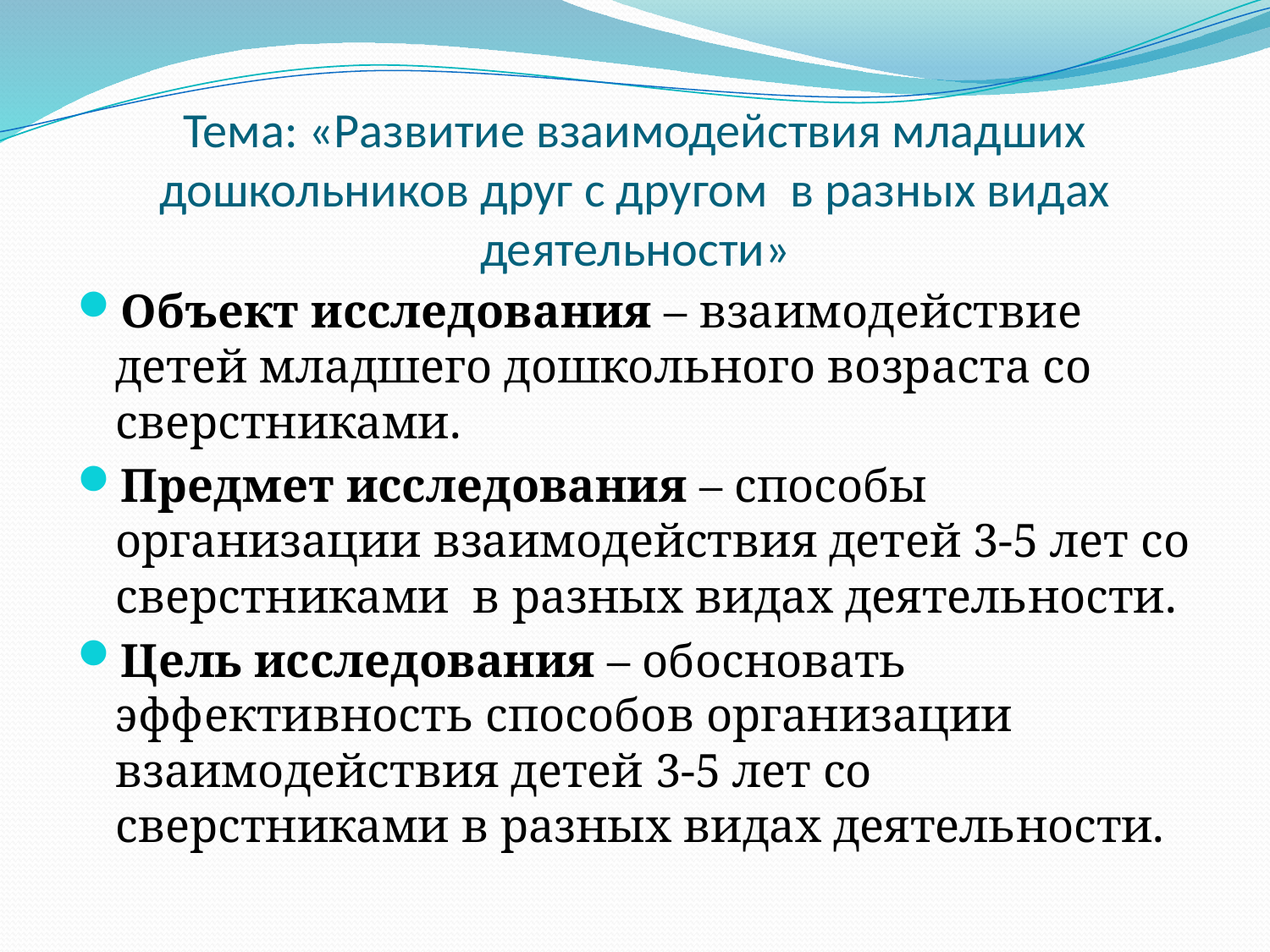

# Тема: «Развитие взаимодействия младших дошкольников друг с другом  в разных видах деятельности»
Объект исследования – взаимодействие детей младшего дошкольного возраста со сверстниками.
Предмет исследования – способы организации взаимодействия детей 3-5 лет со сверстниками  в разных видах деятельности.
Цель исследования – обосновать эффективность способов организации взаимодействия детей 3-5 лет со сверстниками в разных видах деятельности.